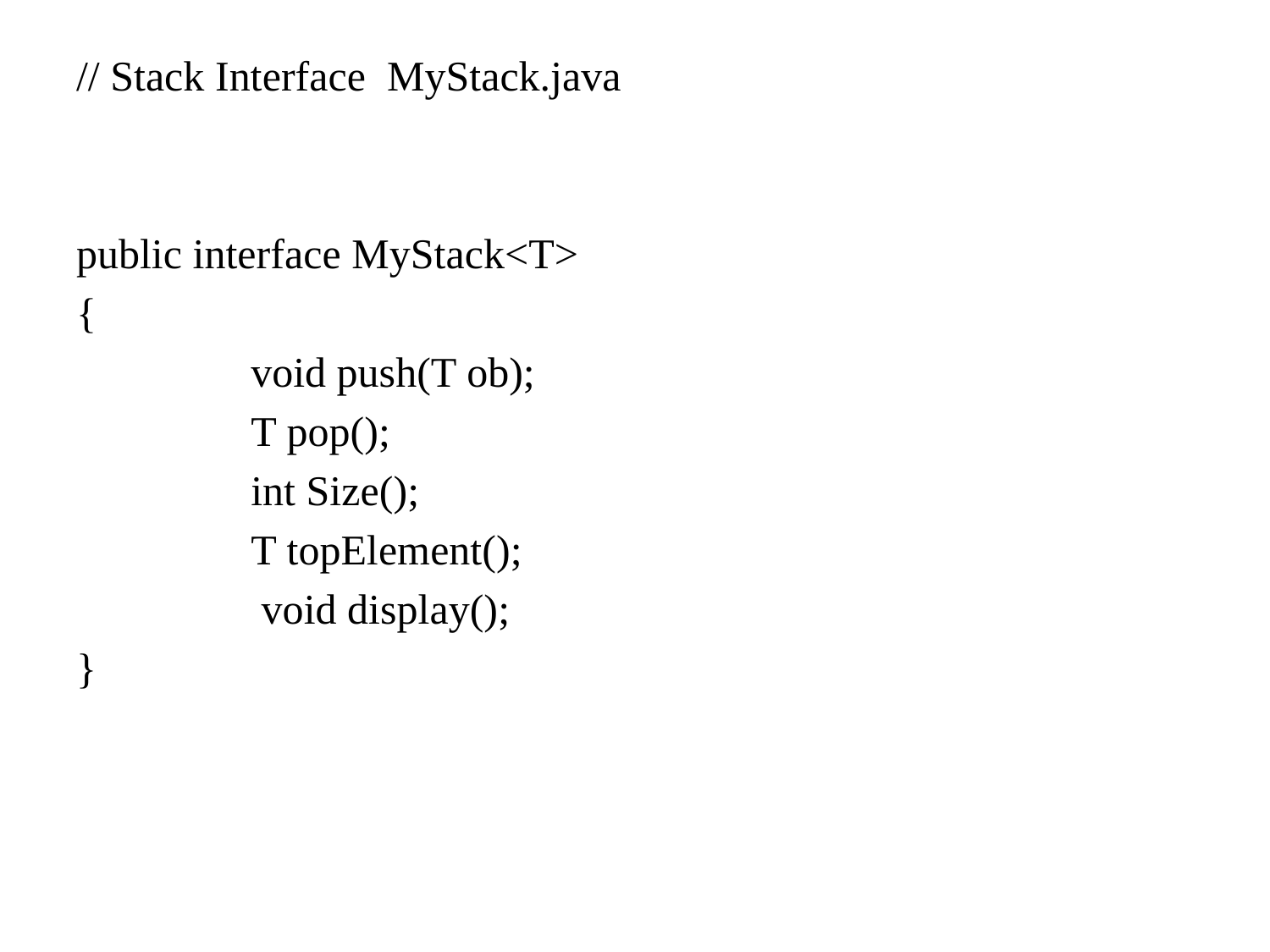

// Stack Interface  MyStack.java

public interface MyStack<T>
{
 		void push(T ob);
 		T pop();
 		int Size();
 		T topElement();
		 void display();
}